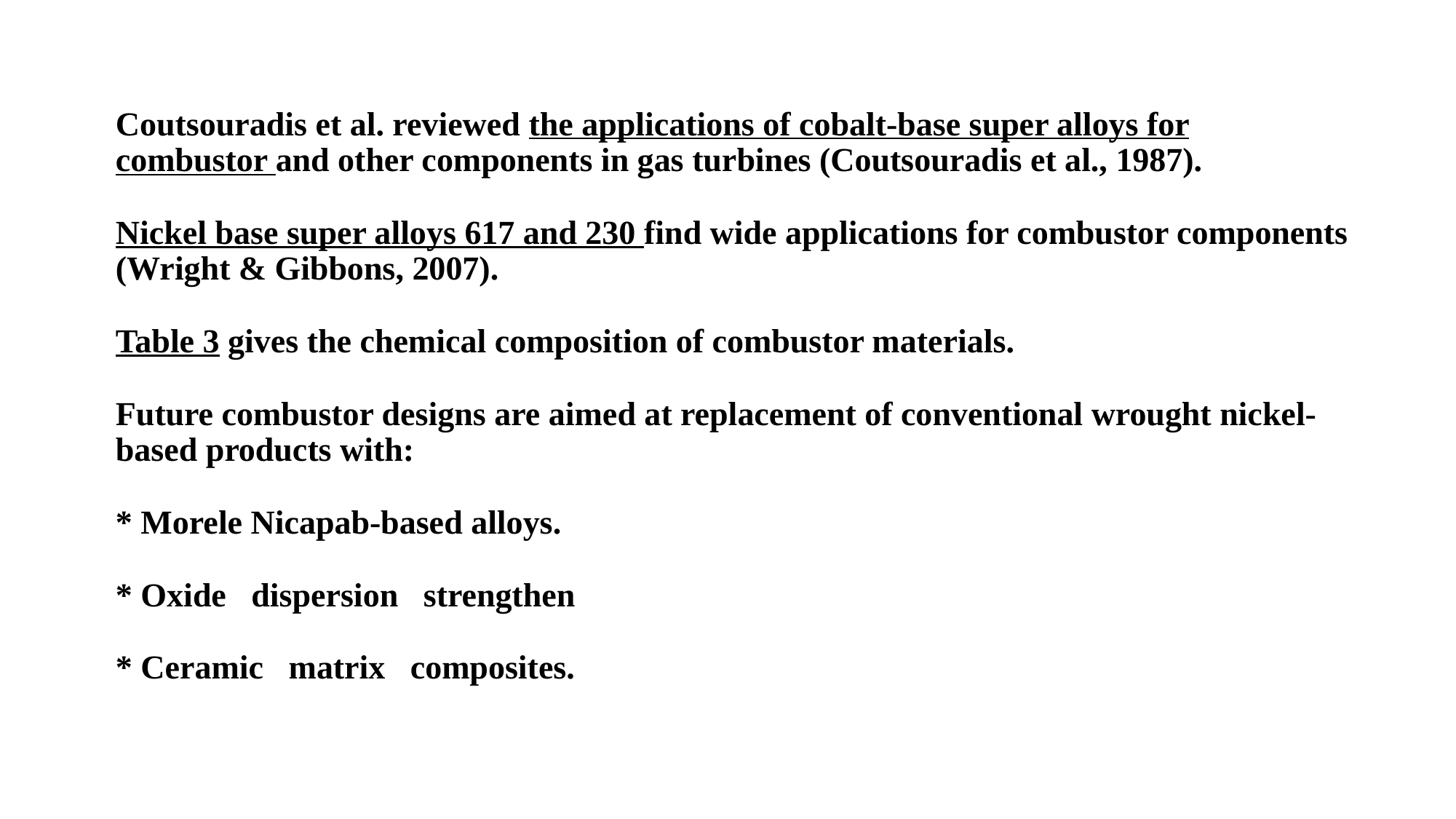

# Coutsouradis et al. reviewed the applications of cobalt-base super alloys for combustor and other components in gas turbines (Coutsouradis et al., 1987). Nickel base super alloys 617 and 230 find wide applications for combustor components (Wright & Gibbons, 2007). Table 3 gives the chemical composition of combustor materials. Future combustor designs are aimed at replacement of conventional wrought nickel-based products with: * Morele Nicapab-based alloys. * Oxide   dispersion   strengthen * Ceramic   matrix   composites.